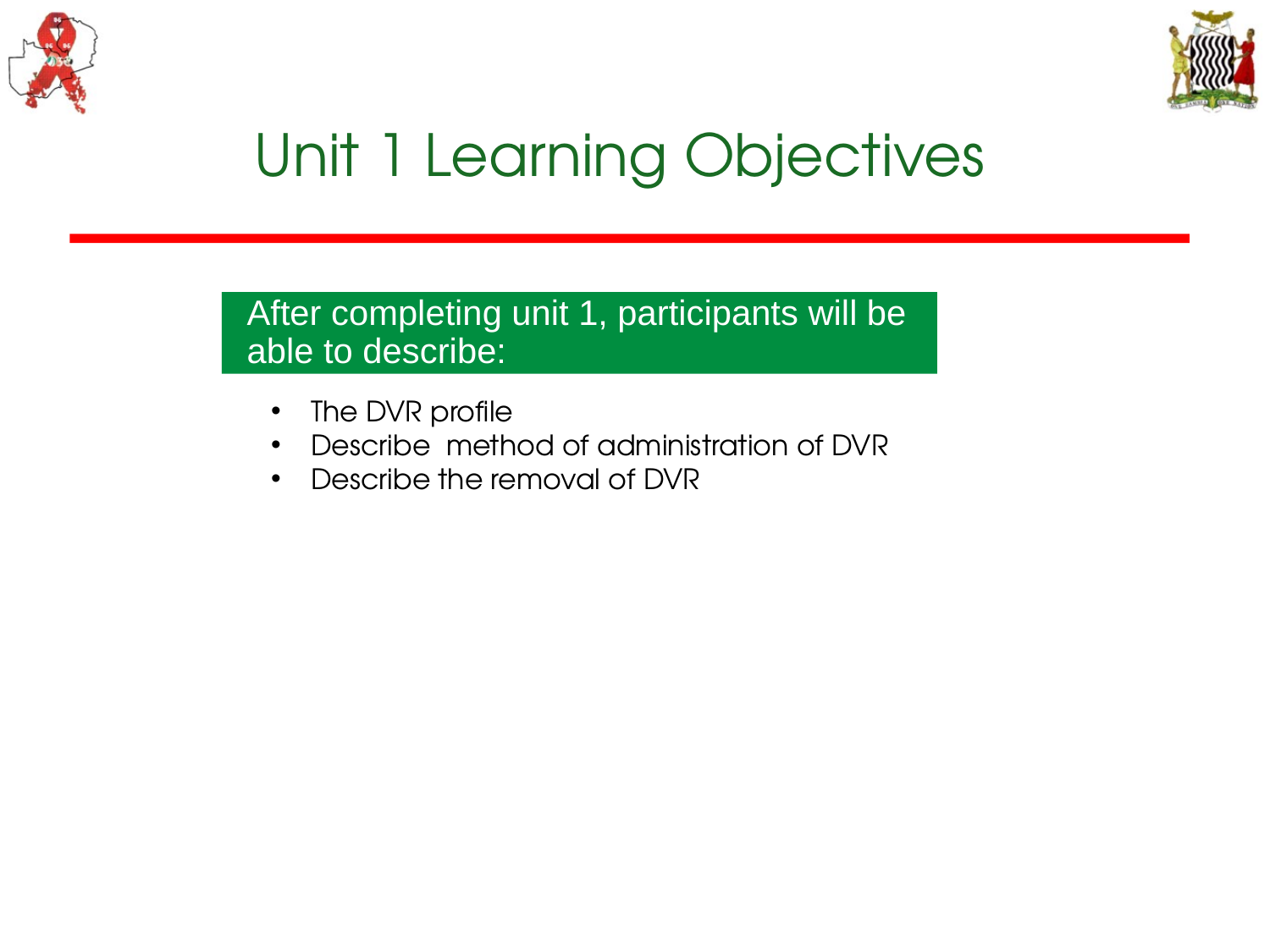

# Unit 1 Learning Objectives
After completing unit 1, participants will be able to describe:​

The DVR profile
Describe  method of administration of DVR
Describe the removal of DVR